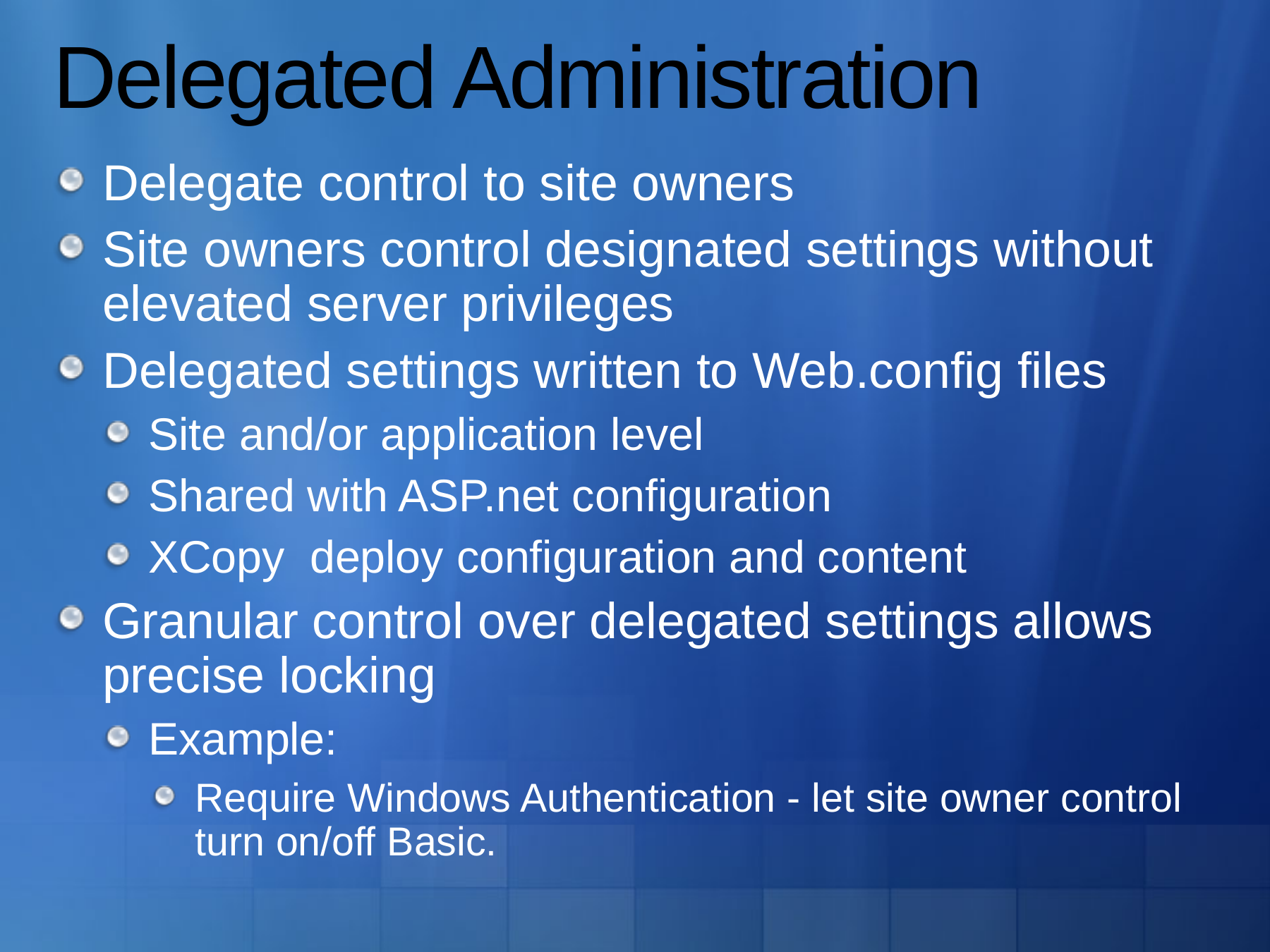

# Delegated Administration
Delegate control to site owners
Site owners control designated settings without elevated server privileges
Delegated settings written to Web.config files
Site and/or application level
Shared with ASP.net configuration
XCopy  deploy configuration and content
Granular control over delegated settings allows precise locking
Example:
Require Windows Authentication - let site owner control turn on/off Basic.